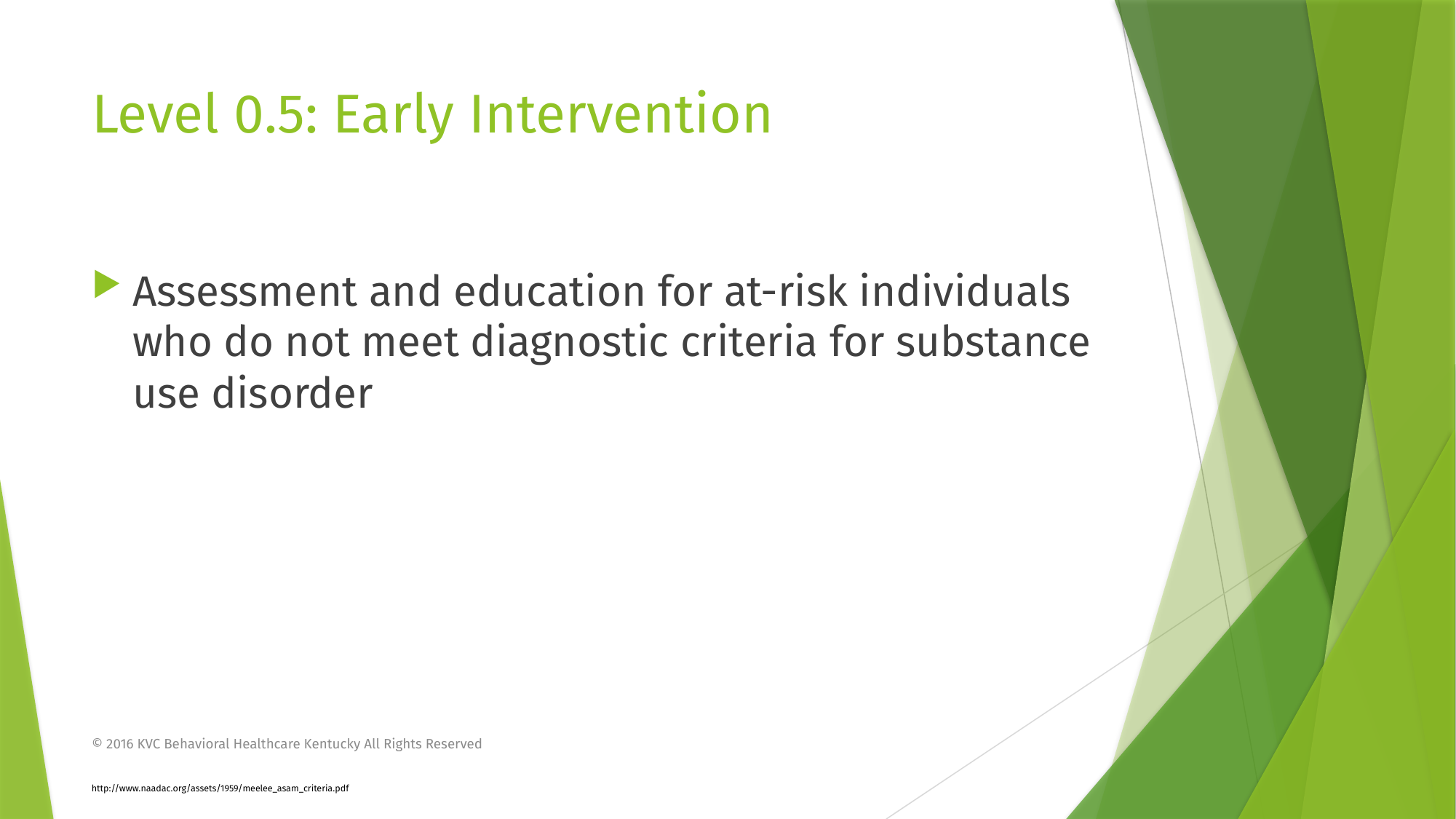

# Level 0.5: Early Intervention
Assessment and education for at-risk individuals who do not meet diagnostic criteria for substance use disorder
© 2016 KVC Behavioral Healthcare Kentucky All Rights Reserved
http://www.naadac.org/assets/1959/meelee_asam_criteria.pdf